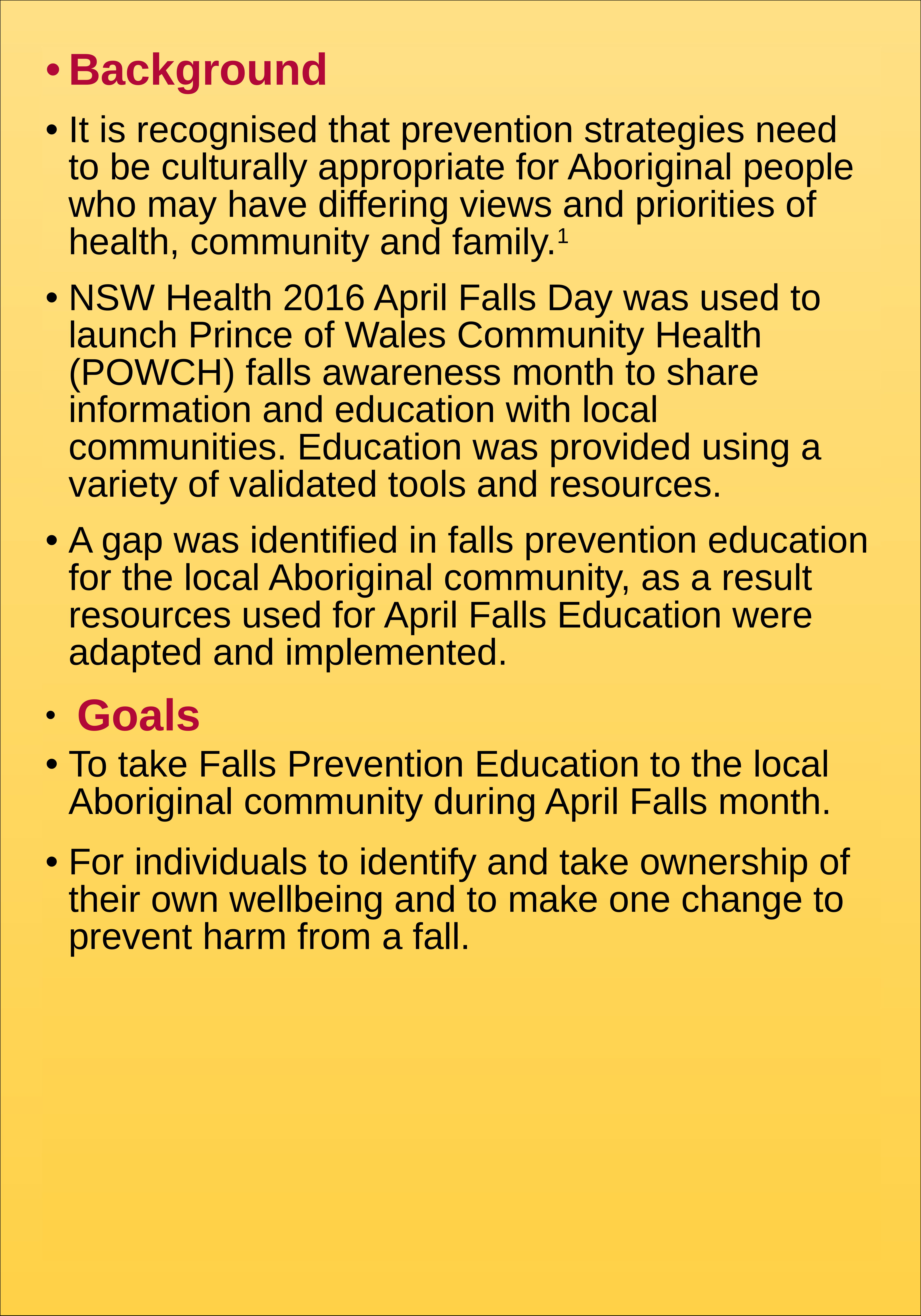

Background
It is recognised that prevention strategies need to be culturally appropriate for Aboriginal people who may have differing views and priorities of health, community and family.1
NSW Health 2016 April Falls Day was used to launch Prince of Wales Community Health (POWCH) falls awareness month to share information and education with local communities. Education was provided using a variety of validated tools and resources.
A gap was identified in falls prevention education for the local Aboriginal community, as a result resources used for April Falls Education were adapted and implemented.
 Goals
To take Falls Prevention Education to the local Aboriginal community during April Falls month.

For individuals to identify and take ownership of their own wellbeing and to make one change to prevent harm from a fall.